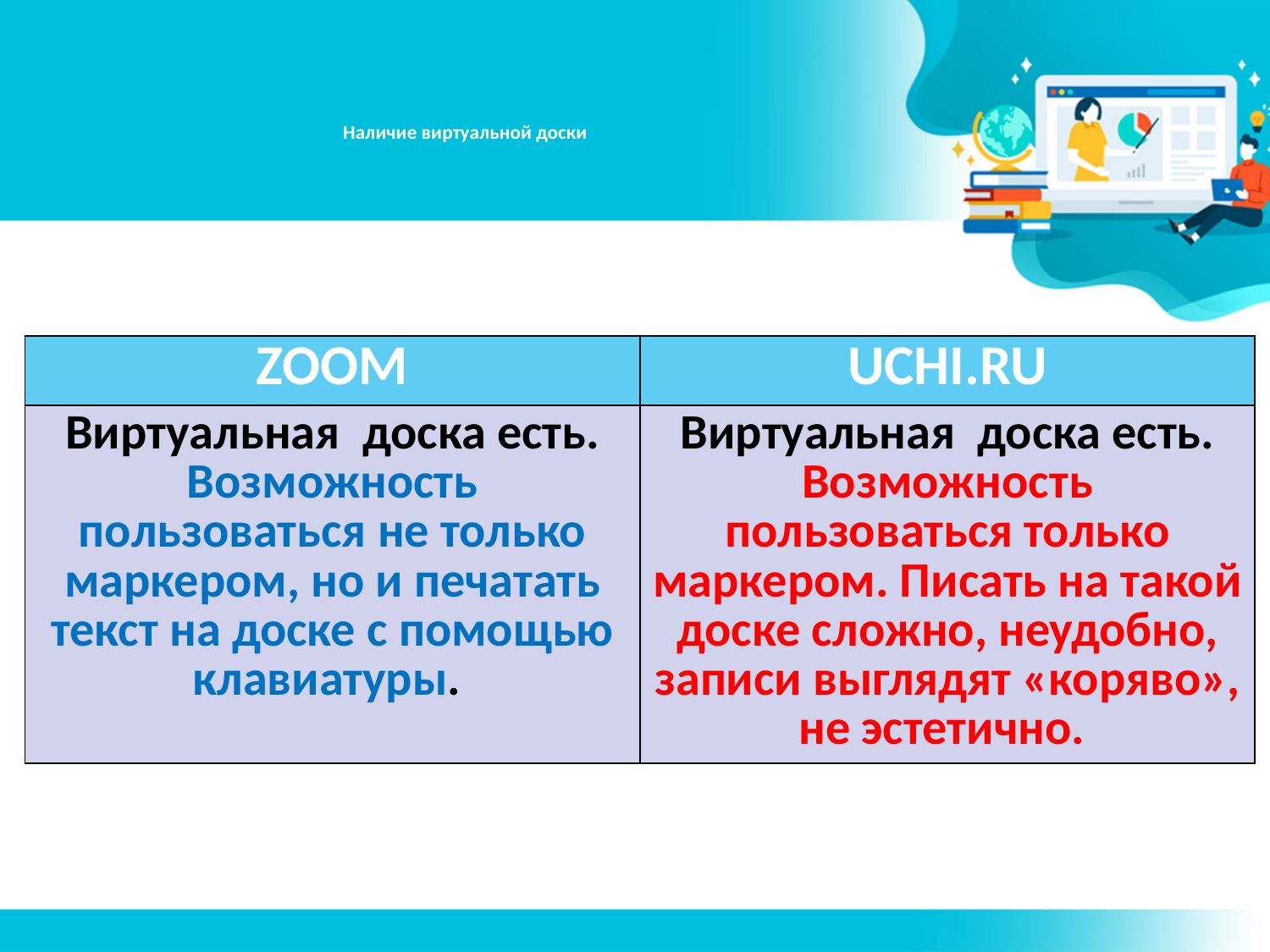

# Наличие виртуальной доски
| ZOOM | UCHI.RU |
| --- | --- |
| Виртуальная доска есть. Возможность пользоваться не только маркером, но и печатать текст на доске с помощью клавиатуры. | Виртуальная доска есть. Возможность пользоваться только маркером. Писать на такой доске сложно, неудобно, записи выглядят «коряво», не эстетично. |